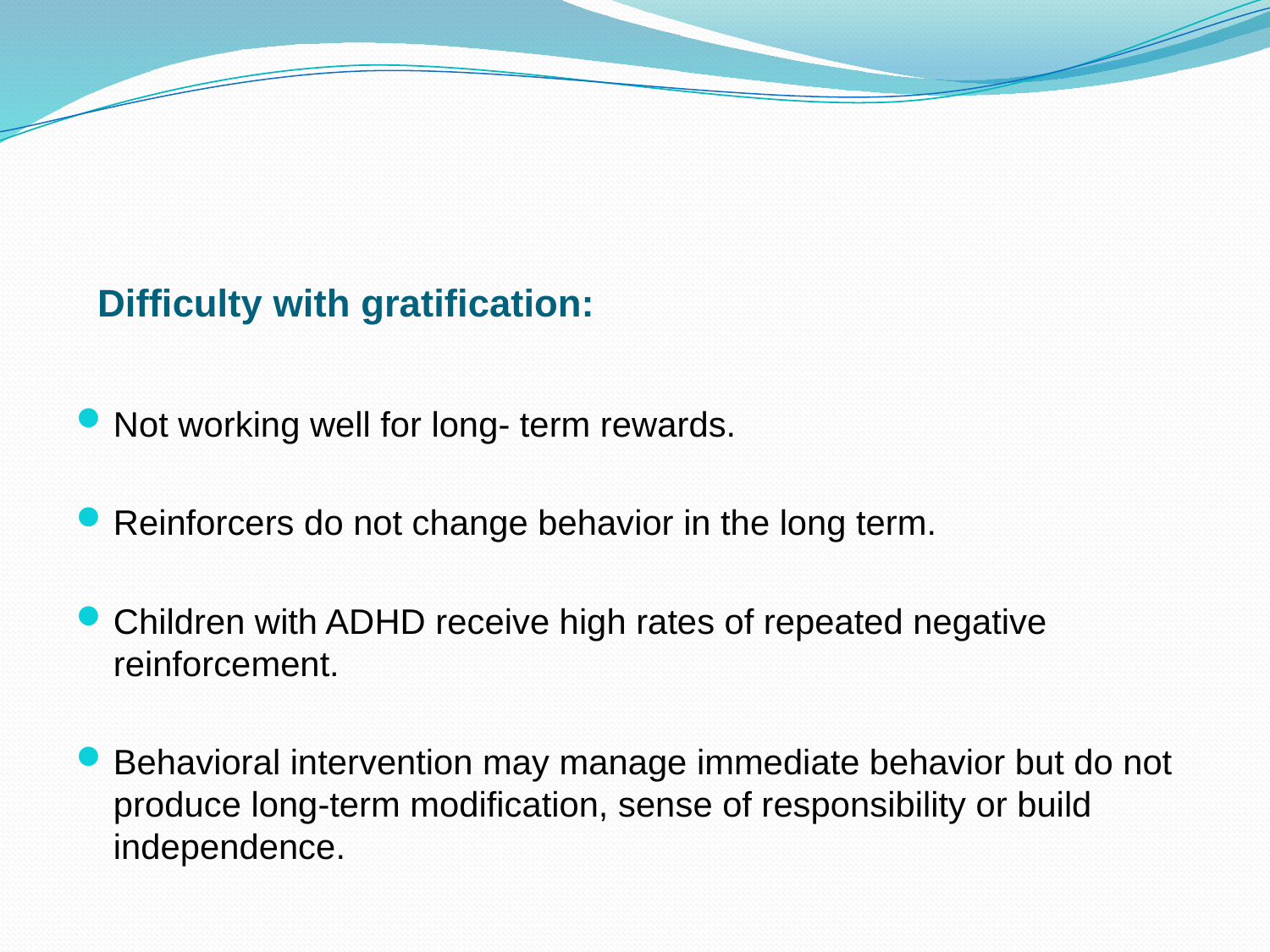

#
  Difficulty with gratification:

Not working well for long- term rewards.

Reinforcers do not change behavior in the long term.

Children with ADHD receive high rates of repeated negative reinforcement.

Behavioral intervention may manage immediate behavior but do not produce long-term modification, sense of responsibility or build independence.